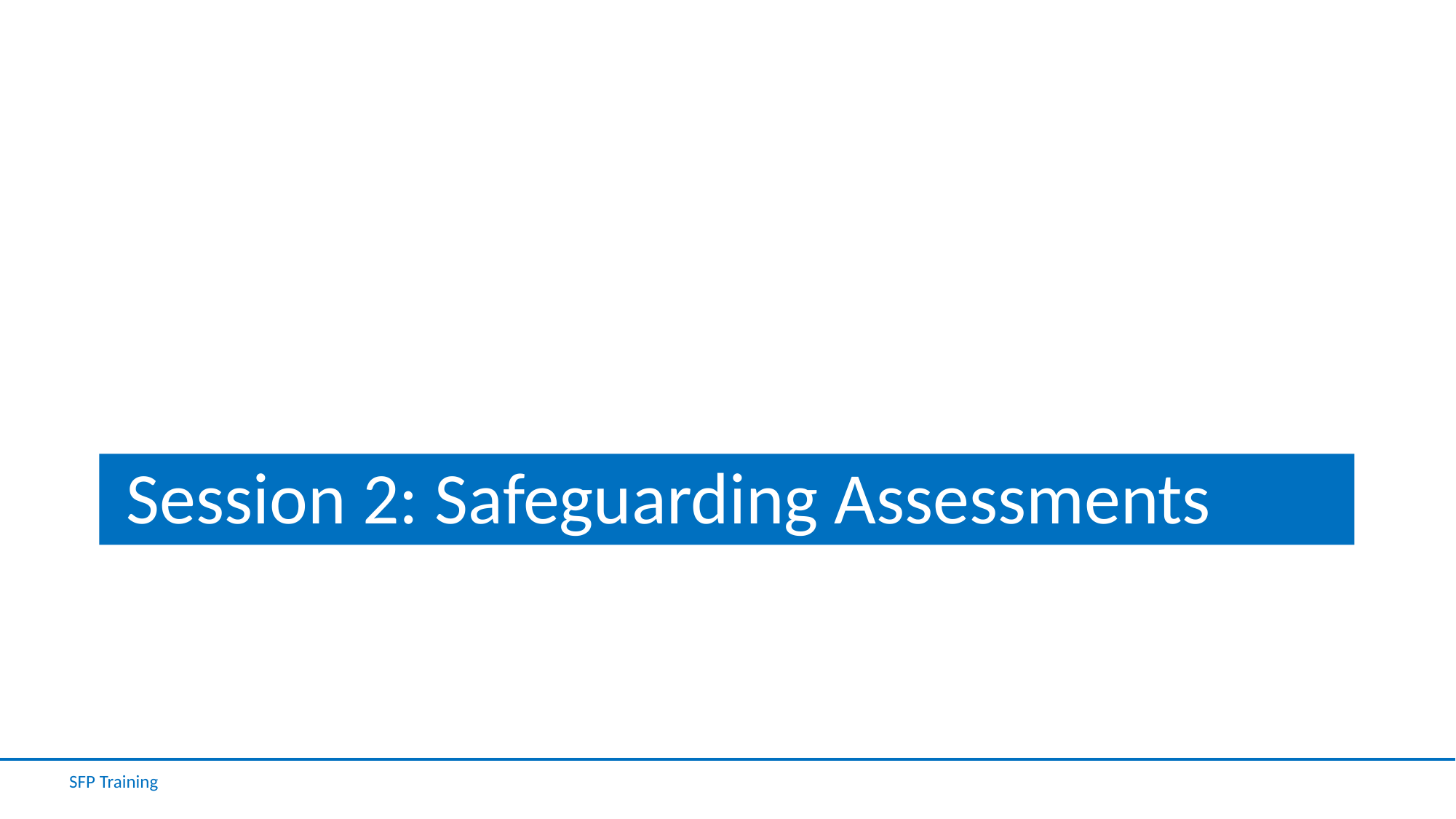

# Session 2: Safeguarding Assessments

SFP Training